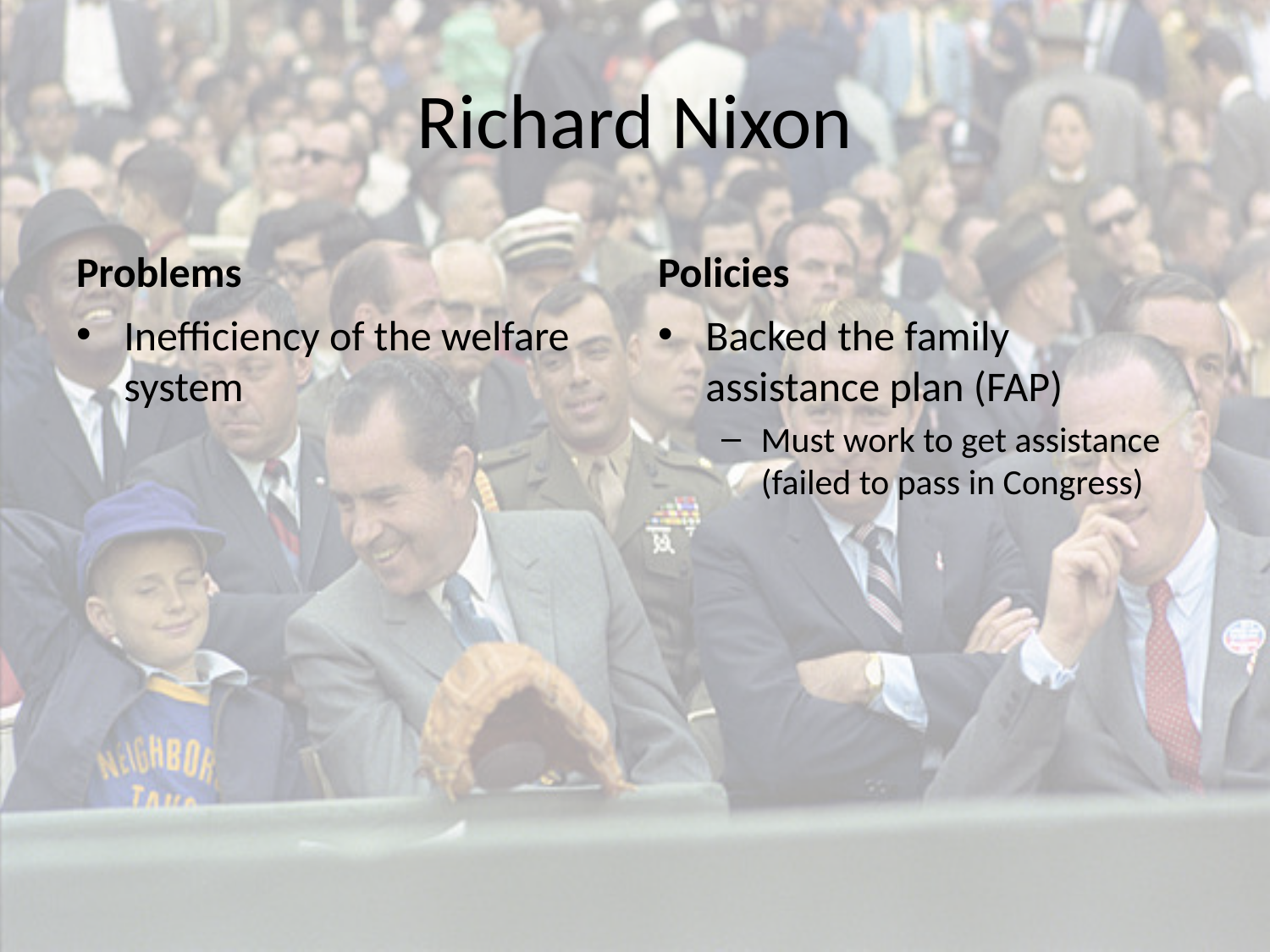

# Richard Nixon
Problems
Policies
Inefficiency of the welfare system
Backed the family assistance plan (FAP)
Must work to get assistance (failed to pass in Congress)